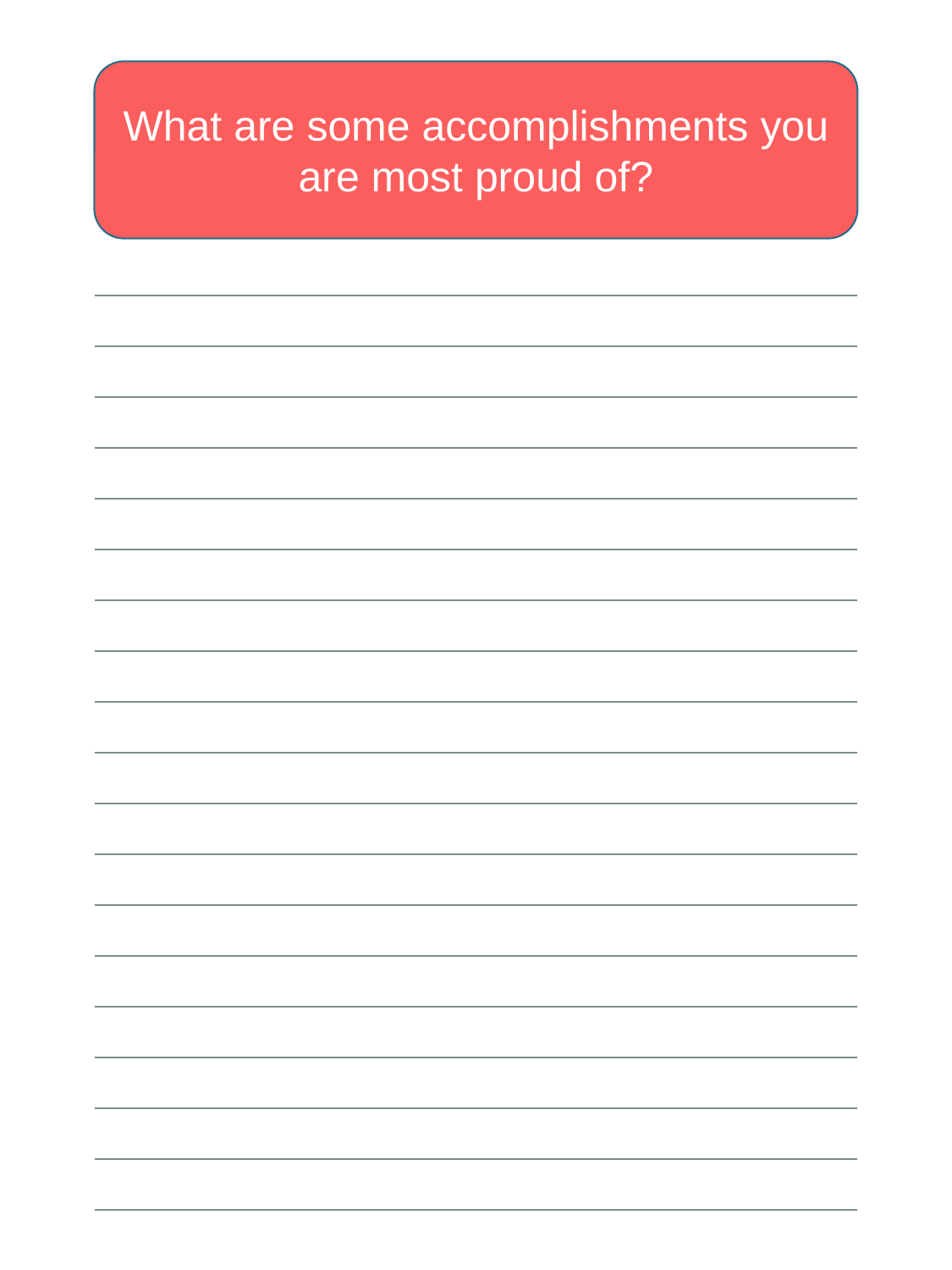

What are some accomplishments you are most proud of?
|  |
| --- |
|  |
|  |
|  |
|  |
|  |
|  |
|  |
|  |
|  |
|  |
|  |
|  |
|  |
|  |
|  |
|  |
|  |